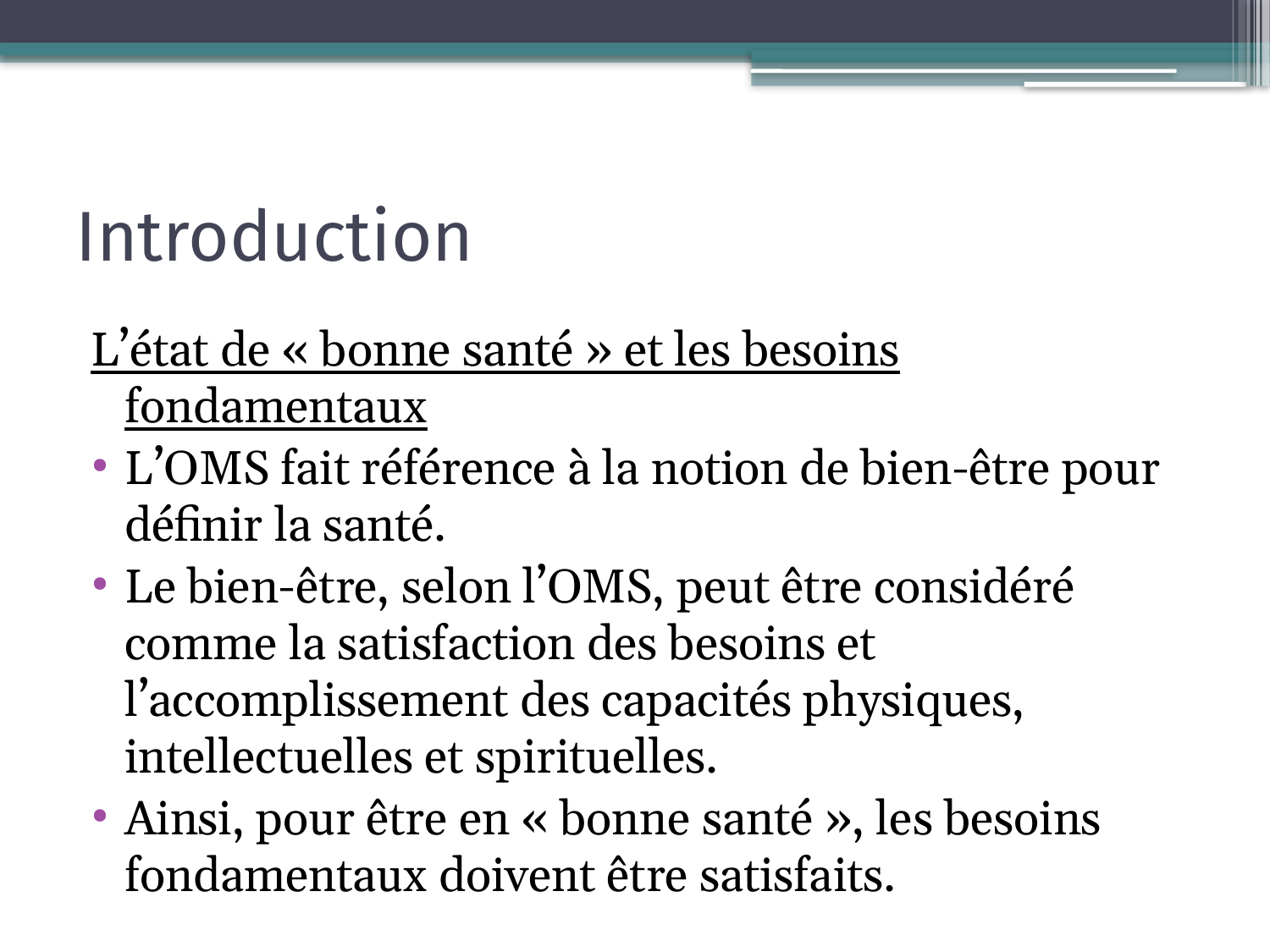

# Introduction
L’état de « bonne santé » et les besoins fondamentaux
L’OMS fait référence à la notion de bien-être pour définir la santé.
Le bien-être, selon l’OMS, peut être considéré comme la satisfaction des besoins et l’accomplissement des capacités physiques, intellectuelles et spirituelles.
Ainsi, pour être en « bonne santé », les besoins fondamentaux doivent être satisfaits.